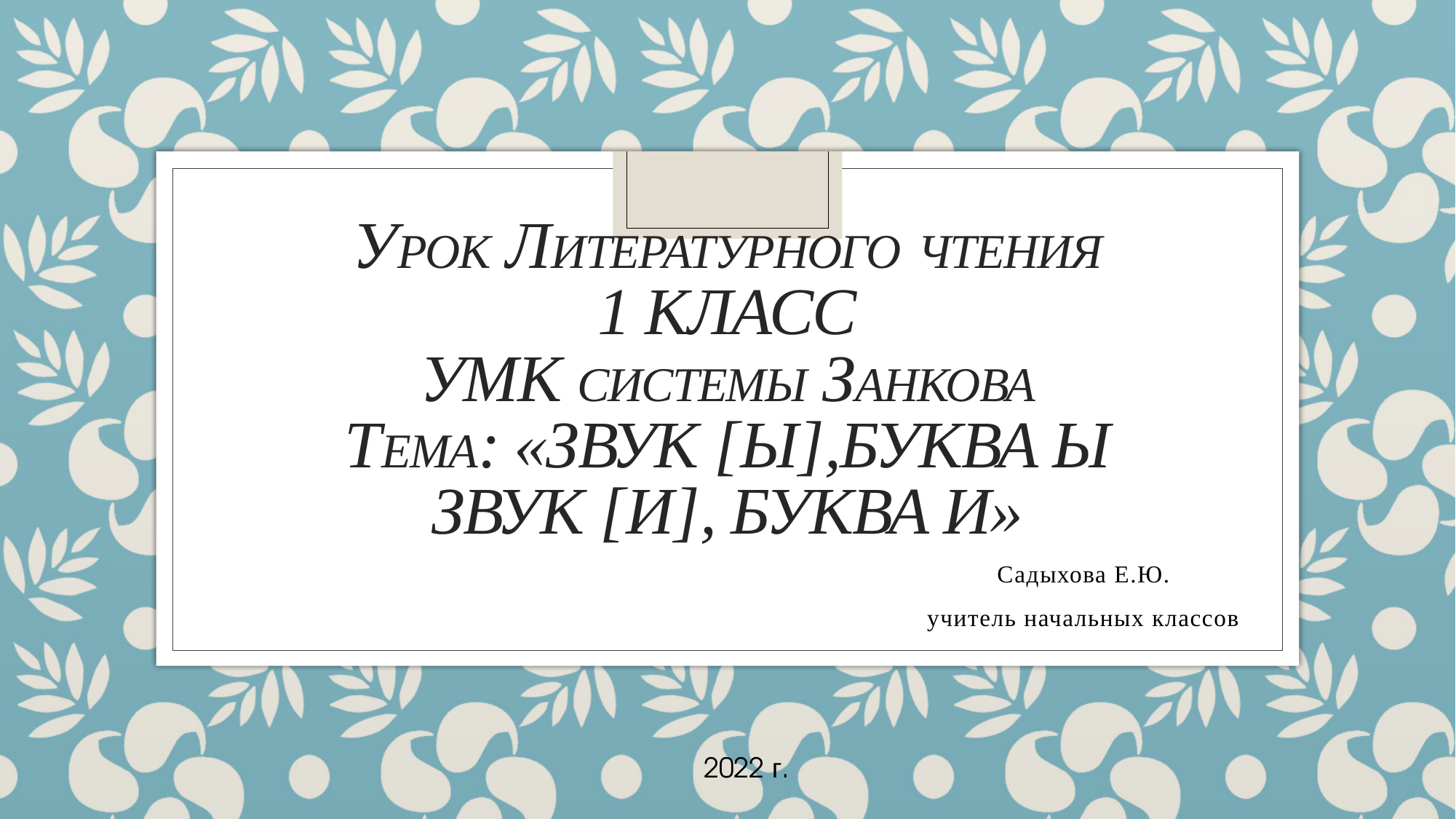

# Урок литературного чтения 1 класс УМК системы Занкова Тема: «Звук [ы],буква ы ЗВУК [И], Буква и»
Садыхова Е.Ю.
учитель начальных классов
2022 г.